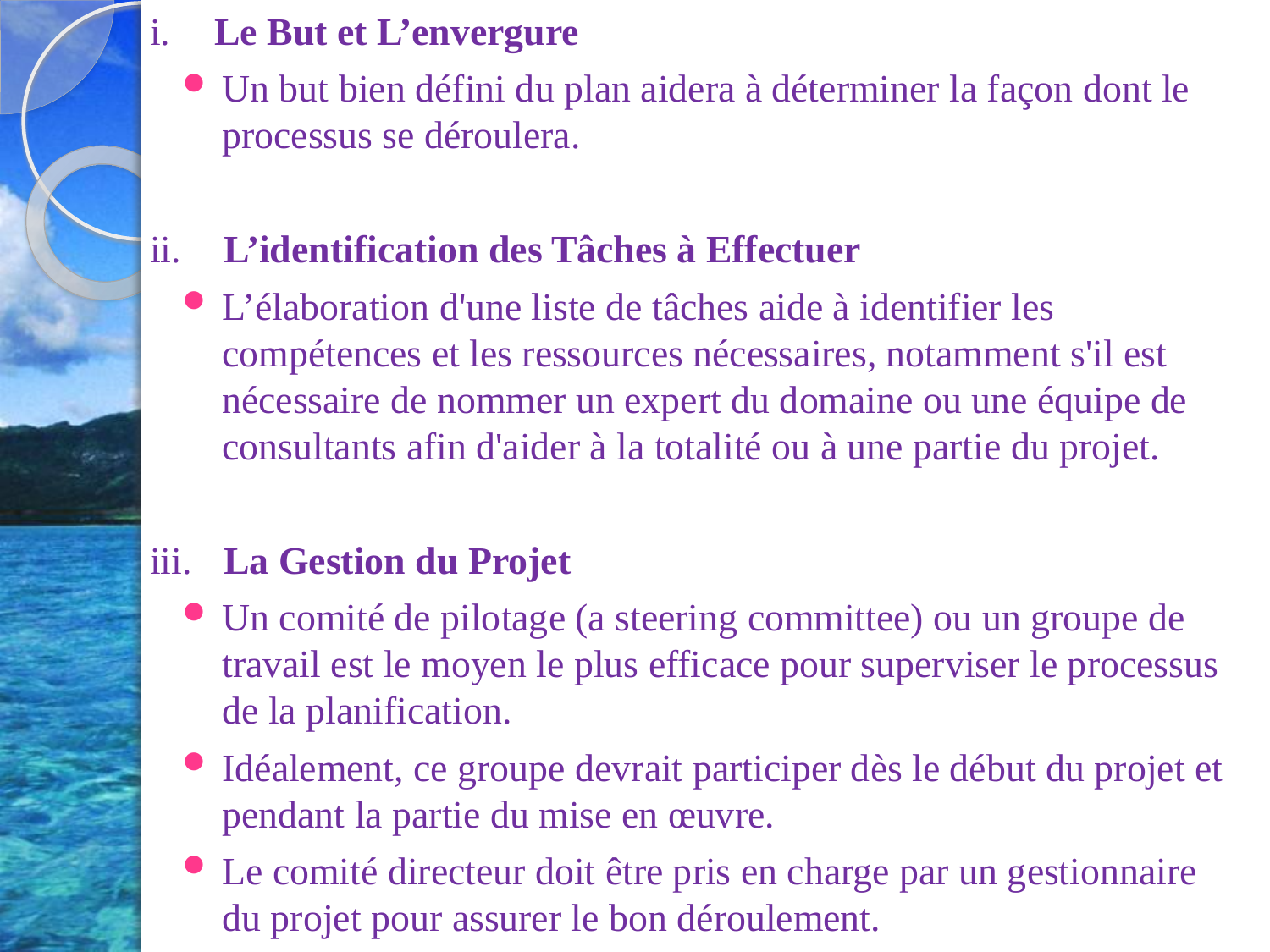

i. 	Le But et L’envergure
Un but bien défini du plan aidera à déterminer la façon dont le processus se déroulera.

ii.	 L’identification des Tâches à Effectuer
L’élaboration d'une liste de tâches aide à identifier les compétences et les ressources nécessaires, notamment s'il est nécessaire de nommer un expert du domaine ou une équipe de consultants afin d'aider à la totalité ou à une partie du projet.

iii.	 La Gestion du Projet
Un comité de pilotage (a steering committee) ou un groupe de travail est le moyen le plus efficace pour superviser le processus de la planification.
Idéalement, ce groupe devrait participer dès le début du projet et pendant la partie du mise en œuvre.
Le comité directeur doit être pris en charge par un gestionnaire du projet pour assurer le bon déroulement.